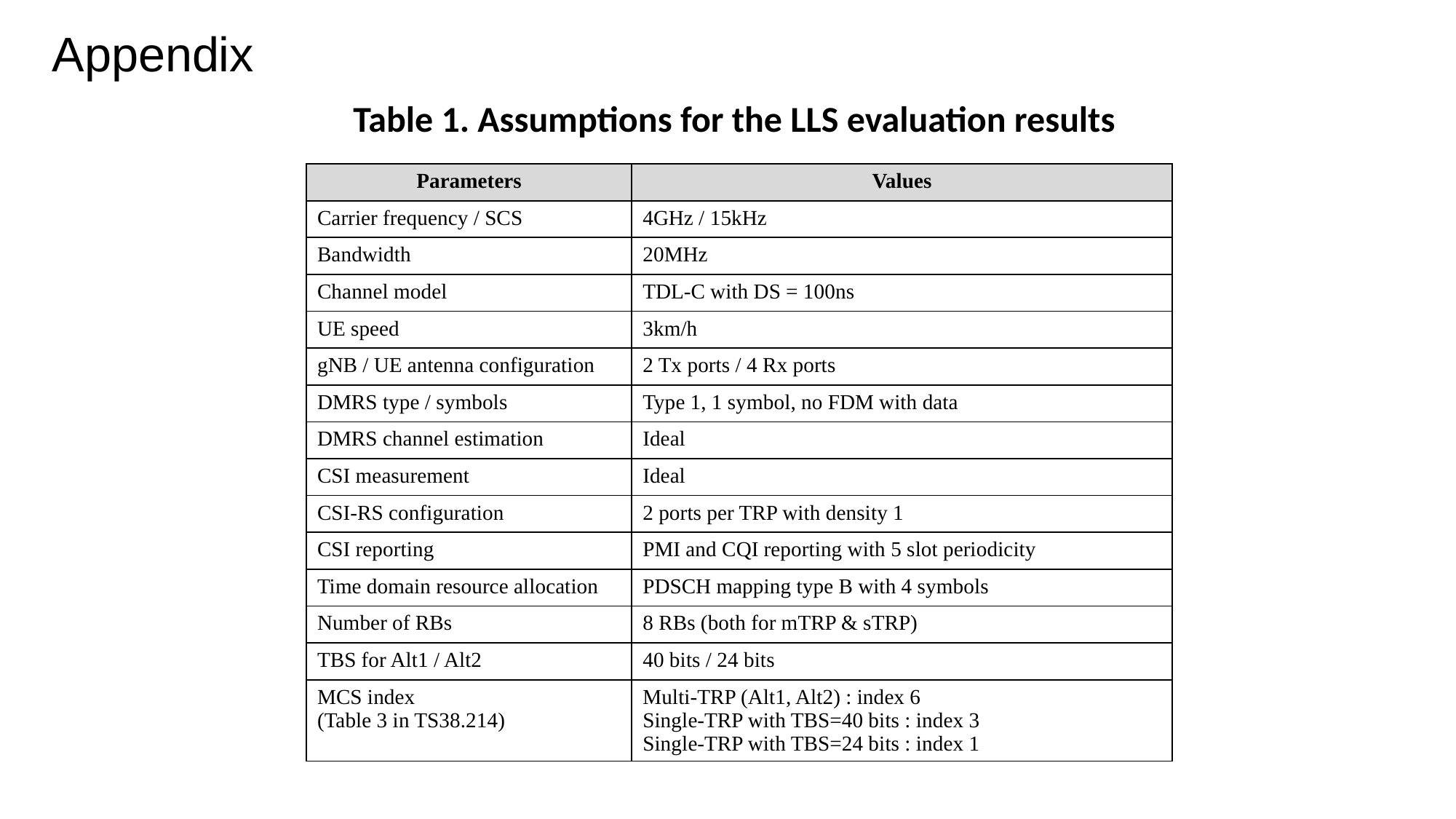

# Appendix
Table 1. Assumptions for the LLS evaluation results
| Parameters | Values |
| --- | --- |
| Carrier frequency / SCS | 4GHz / 15kHz |
| Bandwidth | 20MHz |
| Channel model | TDL-C with DS = 100ns |
| UE speed | 3km/h |
| gNB / UE antenna configuration | 2 Tx ports / 4 Rx ports |
| DMRS type / symbols | Type 1, 1 symbol, no FDM with data |
| DMRS channel estimation | Ideal |
| CSI measurement | Ideal |
| CSI-RS configuration | 2 ports per TRP with density 1 |
| CSI reporting | PMI and CQI reporting with 5 slot periodicity |
| Time domain resource allocation | PDSCH mapping type B with 4 symbols |
| Number of RBs | 8 RBs (both for mTRP & sTRP) |
| TBS for Alt1 / Alt2 | 40 bits / 24 bits |
| MCS index (Table 3 in TS38.214) | Multi-TRP (Alt1, Alt2) : index 6 Single-TRP with TBS=40 bits : index 3 Single-TRP with TBS=24 bits : index 1 |